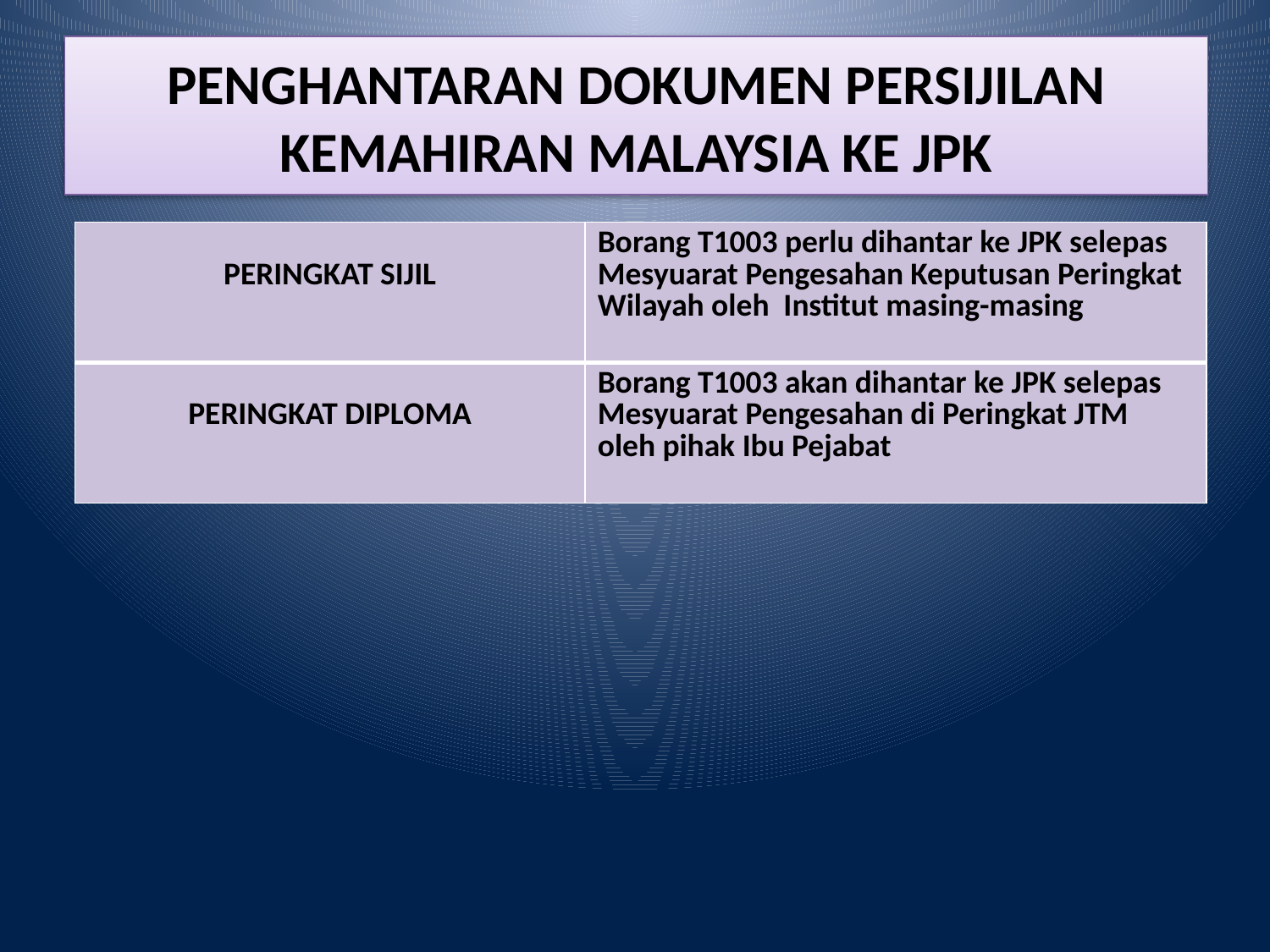

# PENGHANTARAN DOKUMEN PERSIJILAN KEMAHIRAN MALAYSIA KE JPK
| PERINGKAT SIJIL | Borang T1003 perlu dihantar ke JPK selepas Mesyuarat Pengesahan Keputusan Peringkat Wilayah oleh Institut masing-masing |
| --- | --- |
| PERINGKAT DIPLOMA | Borang T1003 akan dihantar ke JPK selepas Mesyuarat Pengesahan di Peringkat JTM oleh pihak Ibu Pejabat |